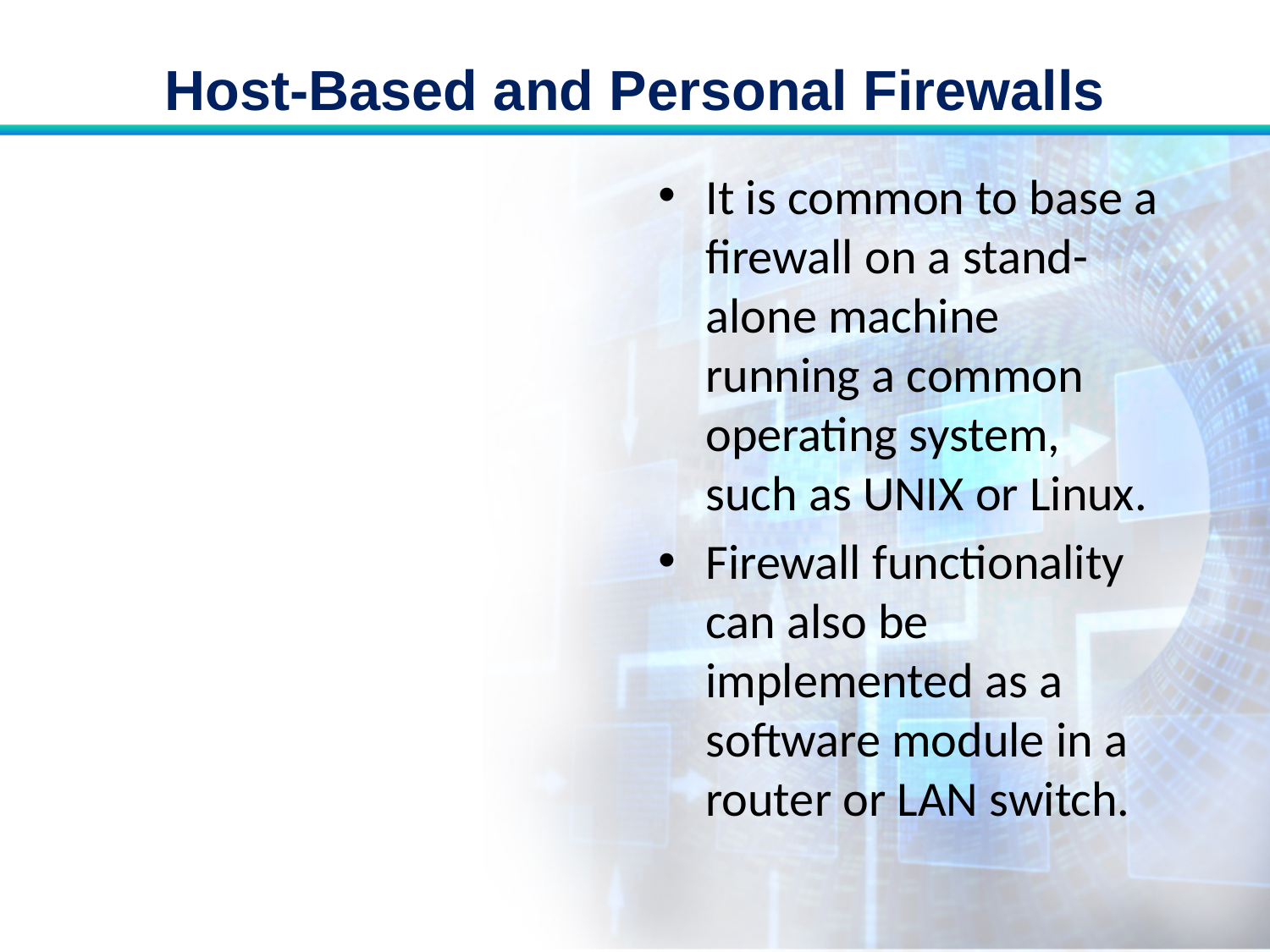

# Host-Based and Personal Firewalls
It is common to base a firewall on a stand-alone machine running a common operating system, such as UNIX or Linux.
Firewall functionality can also be implemented as a software module in a router or LAN switch.